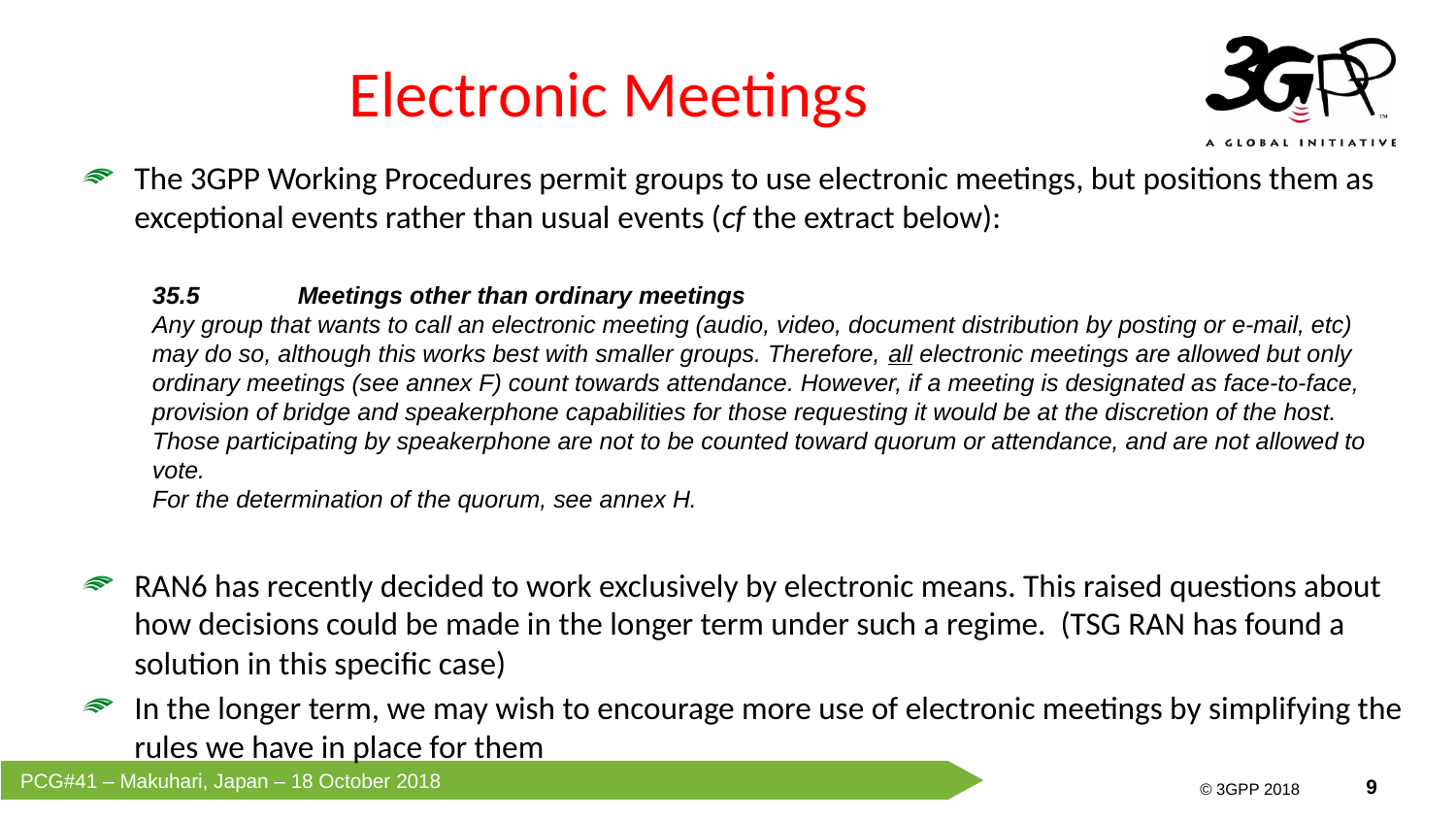

# Electronic Meetings
The 3GPP Working Procedures permit groups to use electronic meetings, but positions them as exceptional events rather than usual events (cf the extract below):

35.5	Meetings other than ordinary meetings
Any group that wants to call an electronic meeting (audio, video, document distribution by posting or e-mail, etc) may do so, although this works best with smaller groups. Therefore, all electronic meetings are allowed but only ordinary meetings (see annex F) count towards attendance. However, if a meeting is designated as face-to-face, provision of bridge and speakerphone capabilities for those requesting it would be at the discretion of the host. Those participating by speakerphone are not to be counted toward quorum or attendance, and are not allowed to vote.
For the determination of the quorum, see annex H.

RAN6 has recently decided to work exclusively by electronic means. This raised questions about how decisions could be made in the longer term under such a regime.  (TSG RAN has found a solution in this specific case)
In the longer term, we may wish to encourage more use of electronic meetings by simplifying the rules we have in place for them